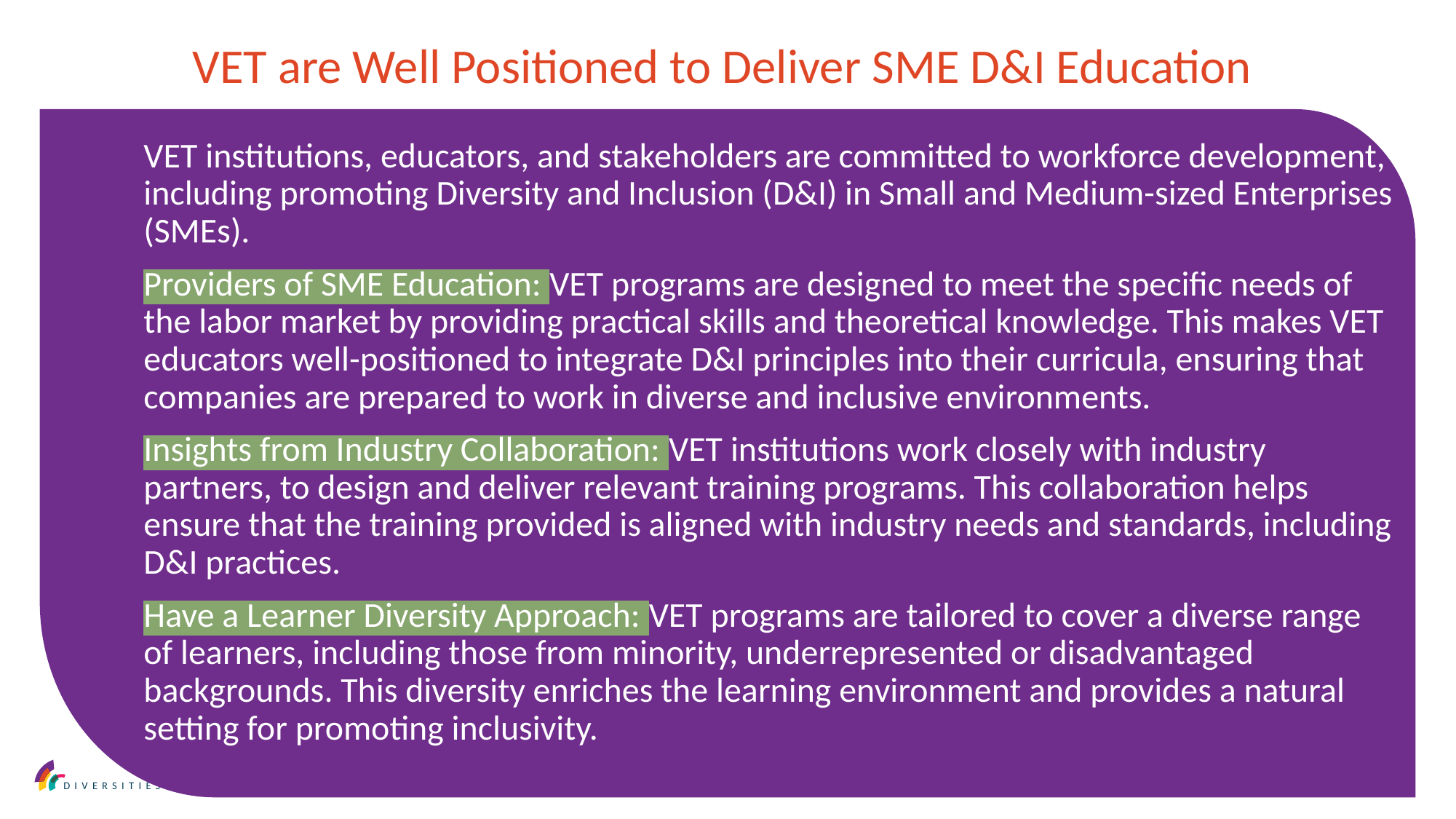

VET are Well Positioned to Deliver SME D&I Education
VET institutions, educators, and stakeholders are committed to workforce development, including promoting Diversity and Inclusion (D&I) in Small and Medium-sized Enterprises (SMEs).
Providers of SME Education: VET programs are designed to meet the specific needs of the labor market by providing practical skills and theoretical knowledge. This makes VET educators well-positioned to integrate D&I principles into their curricula, ensuring that companies are prepared to work in diverse and inclusive environments.
Insights from Industry Collaboration: VET institutions work closely with industry partners, to design and deliver relevant training programs. This collaboration helps ensure that the training provided is aligned with industry needs and standards, including D&I practices.
Have a Learner Diversity Approach: VET programs are tailored to cover a diverse range of learners, including those from minority, underrepresented or disadvantaged backgrounds. This diversity enriches the learning environment and provides a natural setting for promoting inclusivity.